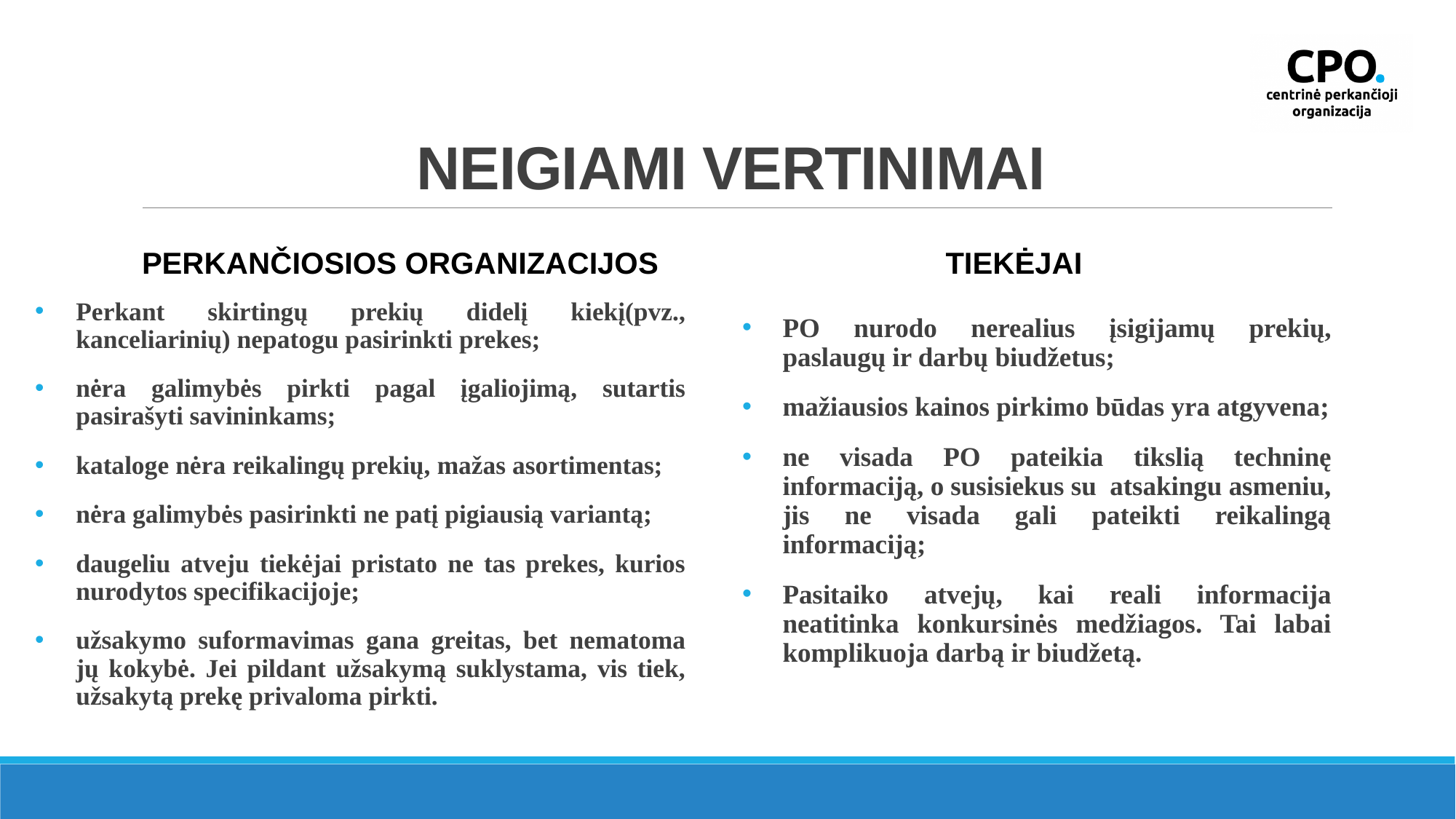

# Neigiami vertinimai
Perkančiosios organizacijos
                       Tiekėjai
Perkant skirtingų prekių didelį kiekį(pvz., kanceliarinių) nepatogu pasirinkti prekes;
nėra galimybės pirkti pagal įgaliojimą, sutartis pasirašyti savininkams;
kataloge nėra reikalingų prekių, mažas asortimentas;
nėra galimybės pasirinkti ne patį pigiausią variantą;
daugeliu atveju tiekėjai pristato ne tas prekes, kurios nurodytos specifikacijoje;
užsakymo suformavimas gana greitas, bet nematoma jų kokybė. Jei pildant užsakymą suklystama, vis tiek, užsakytą prekę privaloma pirkti.

PO nurodo nerealius įsigijamų prekių, paslaugų ir darbų biudžetus;
mažiausios kainos pirkimo būdas yra atgyvena;
ne visada PO pateikia tikslią techninę informaciją, o susisiekus su  atsakingu asmeniu, jis ne visada gali pateikti reikalingą informaciją;
Pasitaiko atvejų, kai reali informacija neatitinka konkursinės medžiagos. Tai labai komplikuoja darbą ir biudžetą.